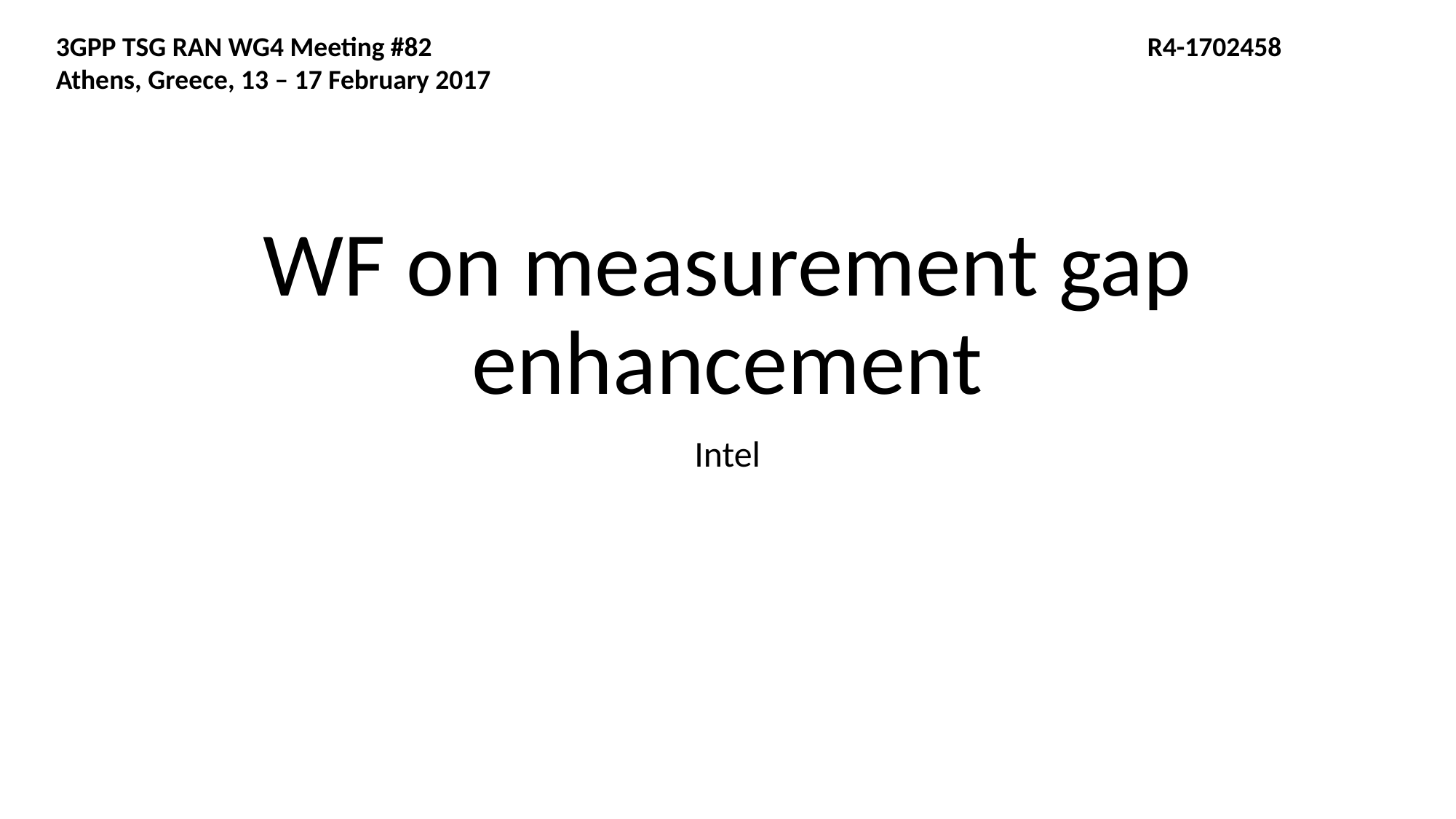

3GPP TSG RAN WG4 Meeting #82	                                                                                                        	R4-1702458
Athens, Greece, 13 – 17 February 2017
# WF on measurement gap enhancement
Intel